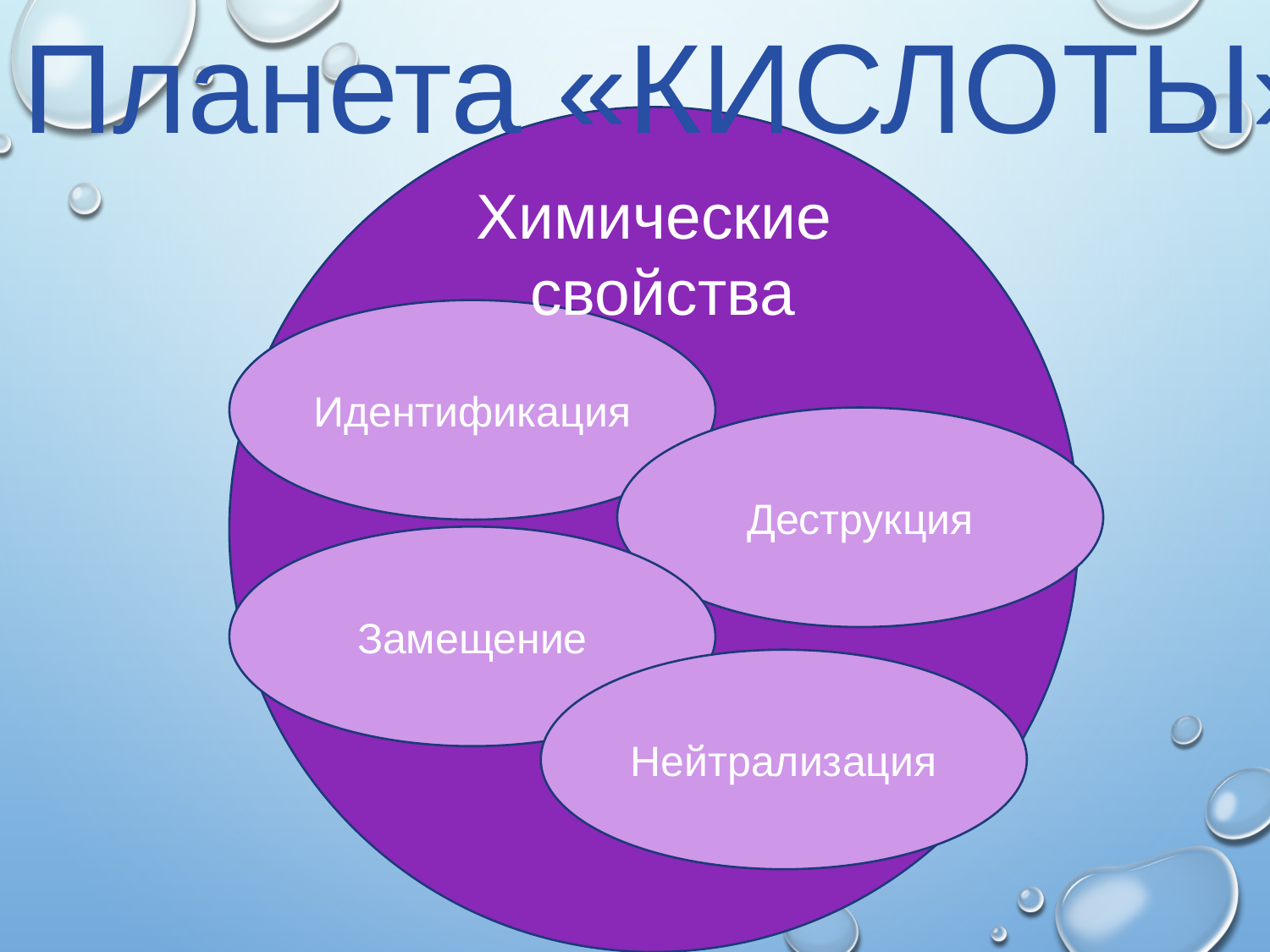

Планета «КИСЛОТЫ»
#

Химические
 свойства
Идентификация

Деструкция
Замещение
Нейтрализация